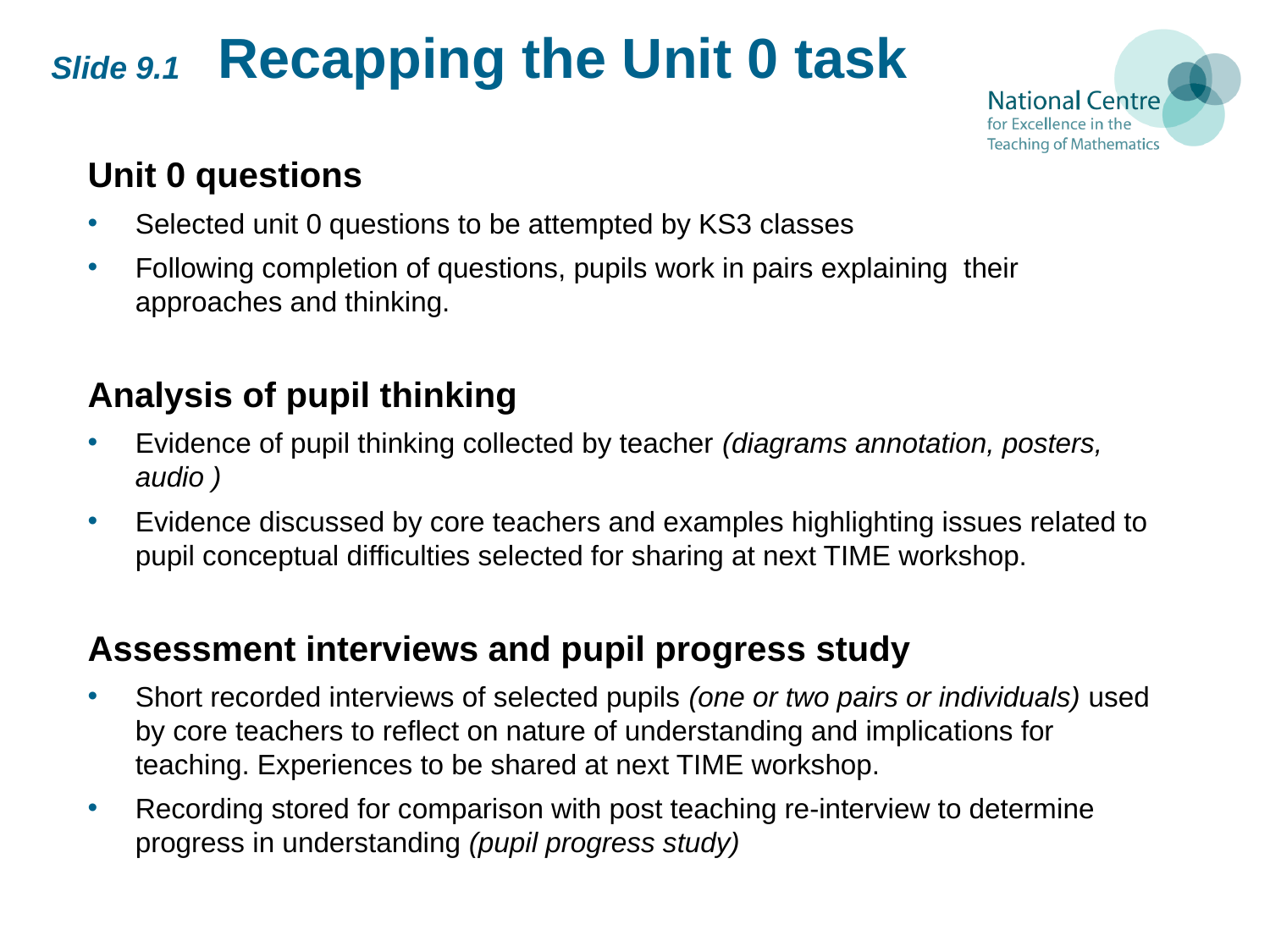

# Recapping the Unit 0 task
Slide 9.1
Unit 0 questions
Selected unit 0 questions to be attempted by KS3 classes
Following completion of questions, pupils work in pairs explaining  their approaches and thinking.

Analysis of pupil thinking
Evidence of pupil thinking collected by teacher (diagrams annotation, posters, audio )
Evidence discussed by core teachers and examples highlighting issues related to pupil conceptual difficulties selected for sharing at next TIME workshop.

Assessment interviews and pupil progress study
Short recorded interviews of selected pupils (one or two pairs or individuals) used by core teachers to reflect on nature of understanding and implications for teaching. Experiences to be shared at next TIME workshop.
Recording stored for comparison with post teaching re-interview to determine progress in understanding (pupil progress study)